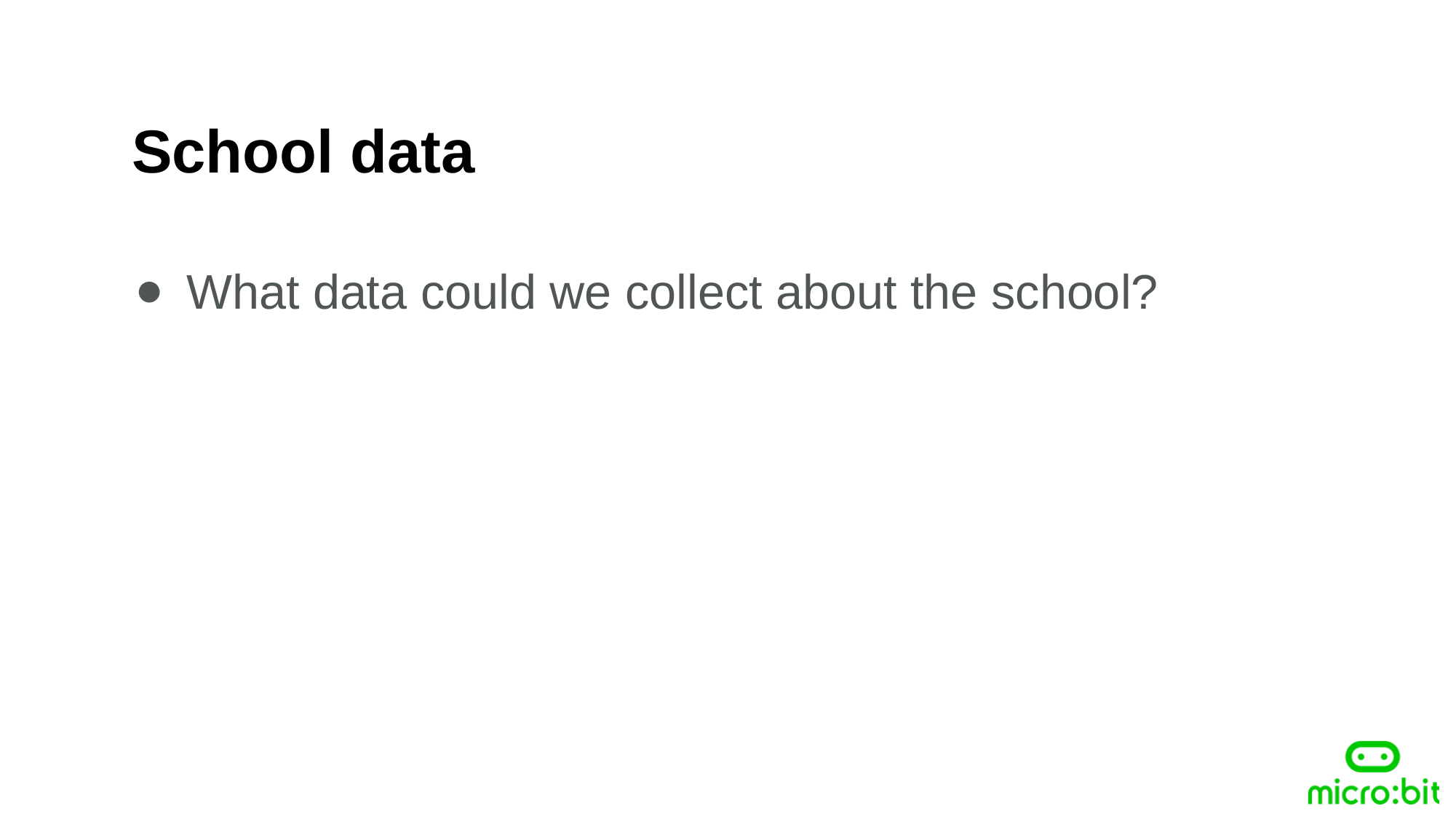

School data

What data could we collect about the school?